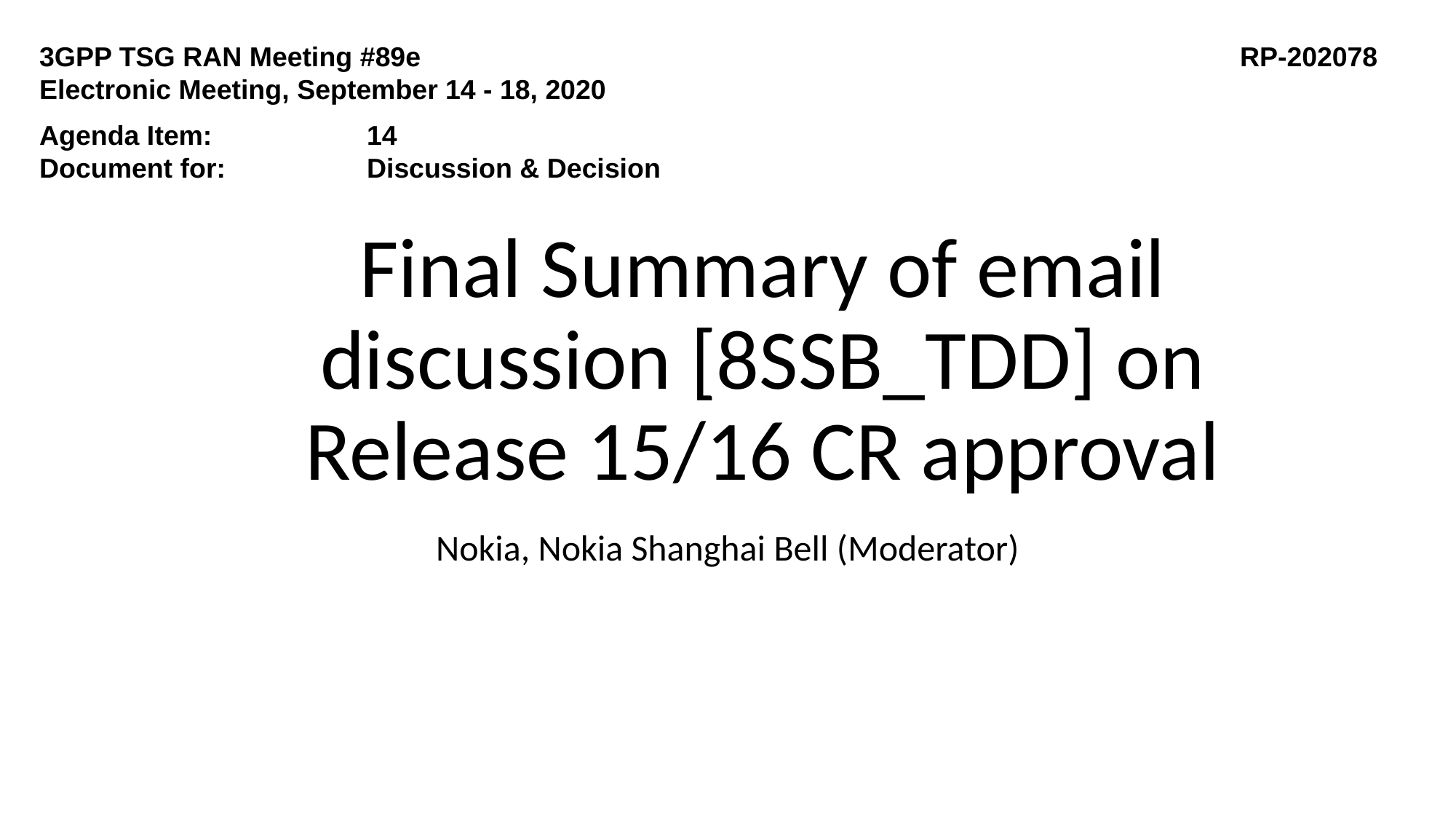

3GPP TSG RAN Meeting #89e								RP-202078
Electronic Meeting, September 14 - 18, 2020
Agenda Item:		14
Document for:		Discussion & Decision
# Final Summary of email discussion [8SSB_TDD] on Release 15/16 CR approval
Nokia, Nokia Shanghai Bell (Moderator)